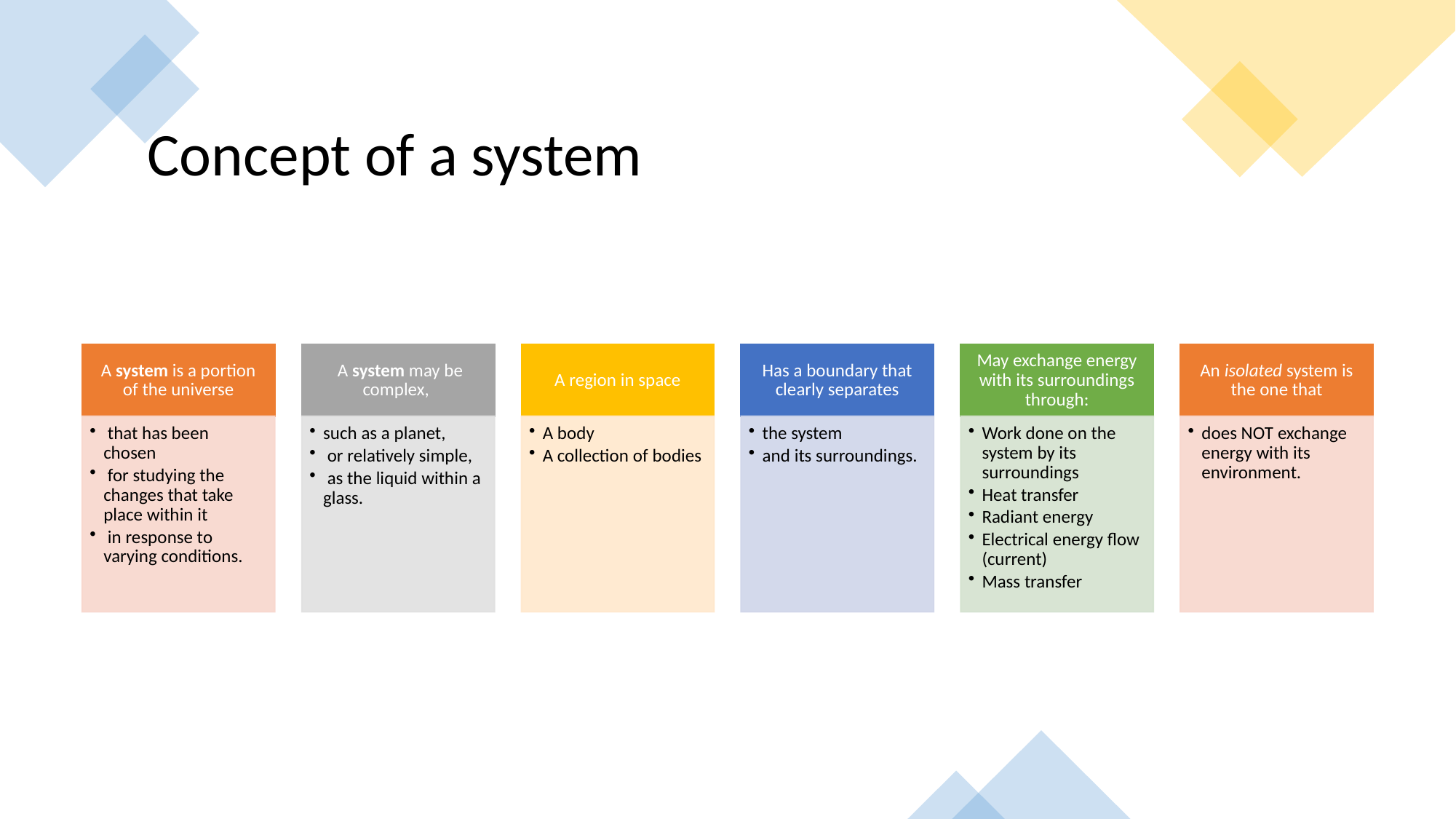

# Concept of a system
A system is a portion of the universe
 that has been chosen
 for studying the changes that take place within it
 in response to varying conditions.
 A system may be complex,
such as a planet,
 or relatively simple,
 as the liquid within a glass.
A region in space
A body
A collection of bodies
Has a boundary that clearly separates
the system
and its surroundings.
May exchange energy with its surroundings through:
Work done on the system by its surroundings
Heat transfer
Radiant energy
Electrical energy flow (current)
Mass transfer
An isolated system is the one that
does NOT exchange energy with its environment.